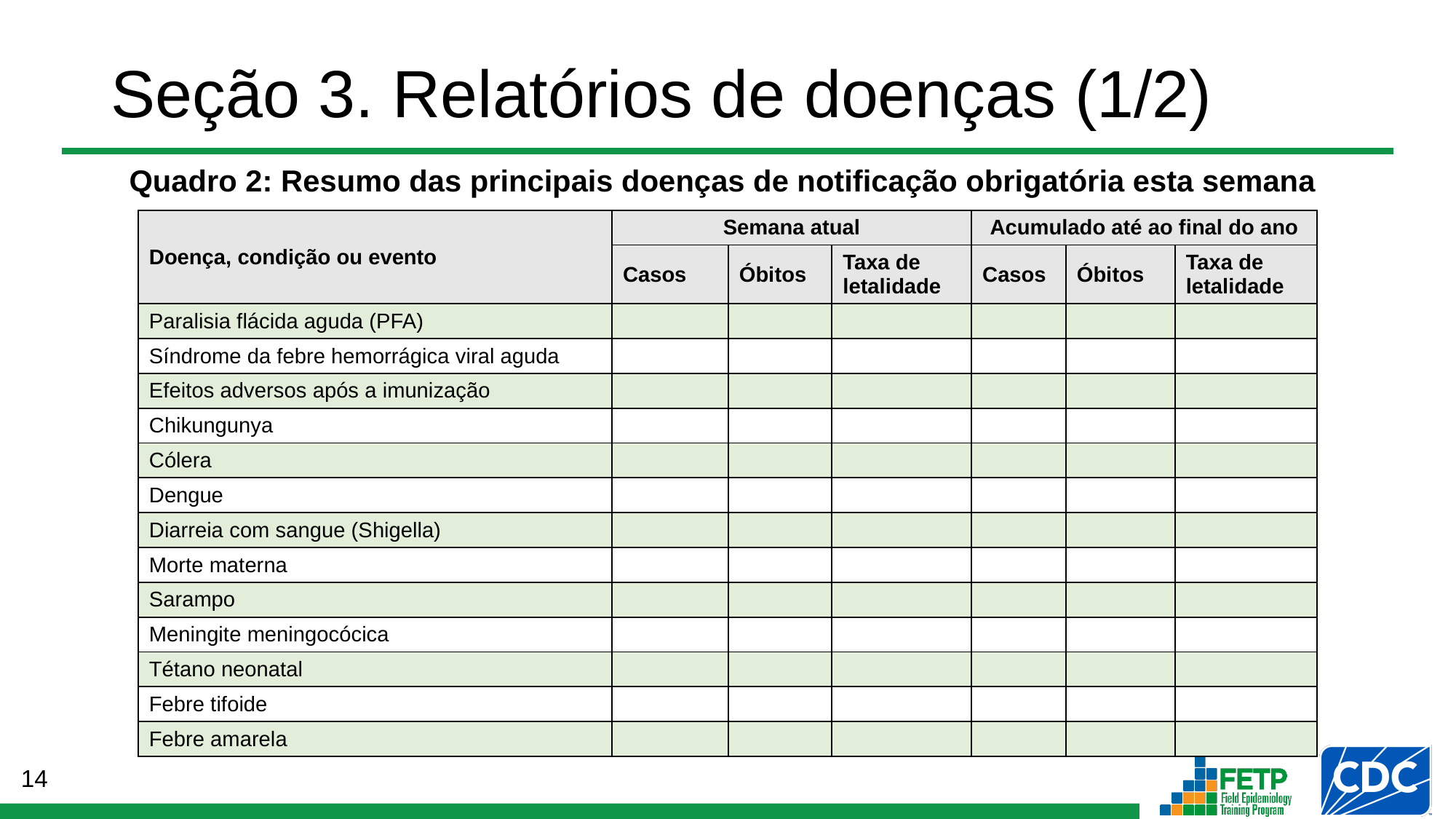

# Seção 3. Relatórios de doenças (1/2)
Quadro 2: Resumo das principais doenças de notificação obrigatória esta semana
| Doença, condição ou evento | Semana atual |  |  | Acumulado até ao final do ano |  |  |
| --- | --- | --- | --- | --- | --- | --- |
| Doença | Casos | Óbitos | Taxa de letalidade | Casos | Óbitos | Taxa de letalidade |
| Paralisia flácida aguda (PFA) |  |  |  |  |  |  |
| Síndrome da febre hemorrágica viral aguda |  |  |  |  |  |  |
| Efeitos adversos após a imunização |  |  |  |  |  |  |
| Chikungunya |  |  |  |  |  |  |
| Cólera |  |  |  |  |  |  |
| Dengue |  |  |  |  |  |  |
| Diarreia com sangue (Shigella) |  |  |  |  |  |  |
| Morte materna |  |  |  |  |  |  |
| Sarampo |  |  |  |  |  |  |
| Meningite meningocócica |  |  |  |  |  |  |
| Tétano neonatal |  |  |  |  |  |  |
| Febre tifoide |  |  |  |  |  |  |
| Febre amarela |  |  |  |  |  |  |